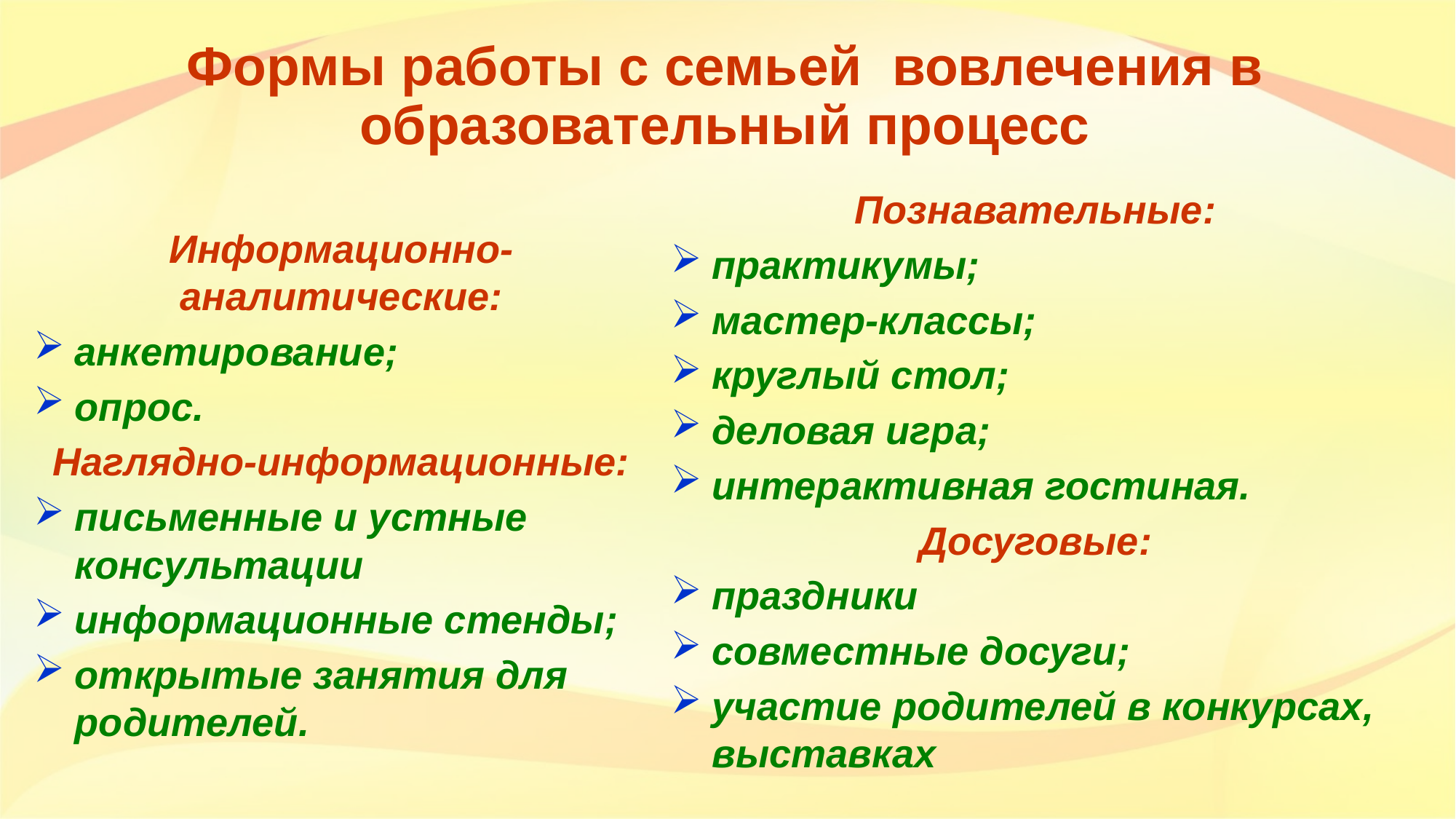

# Формы работы с семьей  вовлечения в образовательный процесс
Познавательные:
практикумы;
мастер-классы;
круглый стол;
деловая игра;
интерактивная гостиная.
Досуговые:
праздники
совместные досуги;
участие родителей в конкурсах, выставках
Информационно-аналитические:
анкетирование;
опрос.
Наглядно-информационные:
письменные и устные консультации
информационные стенды;
открытые занятия для родителей.